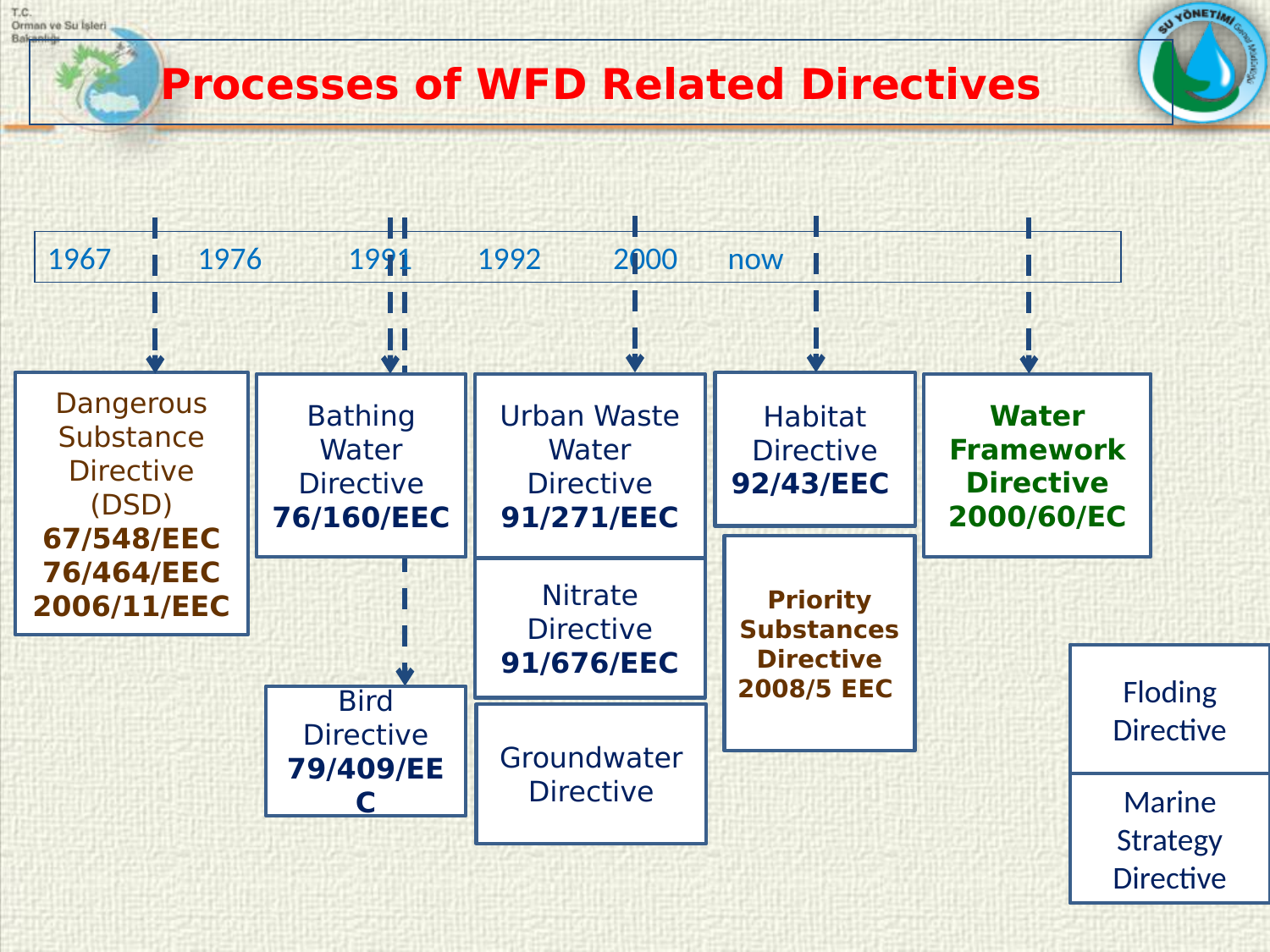

# Processes of WFD Related Directives

1967            1976            1991         1992          2000       now
Dangerous Substance Directive (DSD)
67/548/EEC
76/464/EEC
2006/11/EEC
Habitat Directive 92/43/EEC
Bathing Water Directive
76/160/EEC
Urban Waste Water Directive
91/271/EEC
Water Framework Directive 2000/60/EC
Priority Substances Directive
2008/5 EEC
Nitrate Directive
91/676/EEC
Floding Directive
Bird Directive
79/409/EEC
Groundwater Directive
Marine Strategy Directive